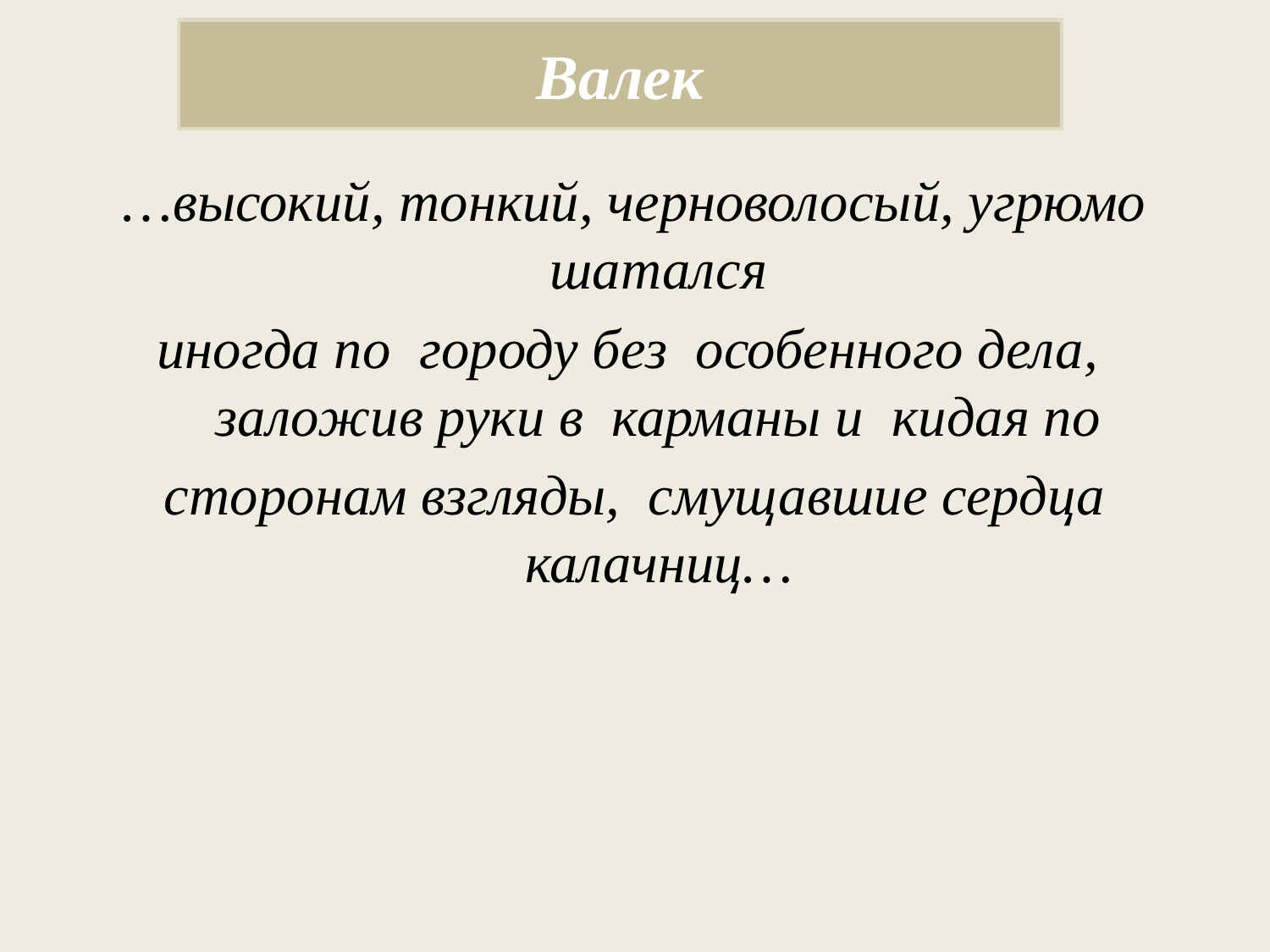

Валек
# Узнай героя
…высокий, тонкий, черноволосый, угрюмо шатался
иногда по  городу без  особенного дела,  заложив руки в  карманы и  кидая по
сторонам взгляды,  смущавшие сердца калачниц…